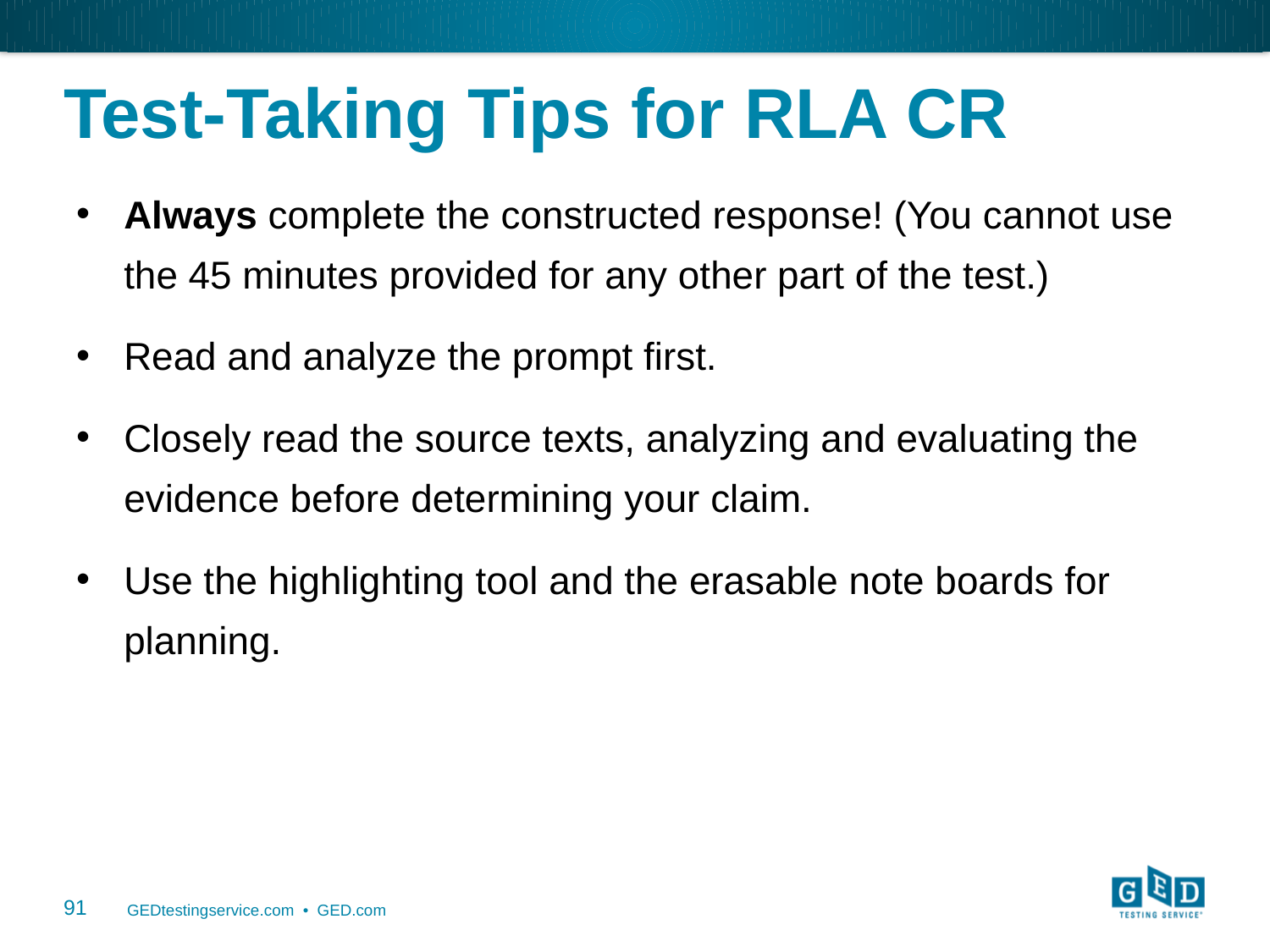

# Test-Taking Tips for RLA CR
Always complete the constructed response! (You cannot use the 45 minutes provided for any other part of the test.)
Read and analyze the prompt first.
Closely read the source texts, analyzing and evaluating the evidence before determining your claim.
Use the highlighting tool and the erasable note boards for planning.
91